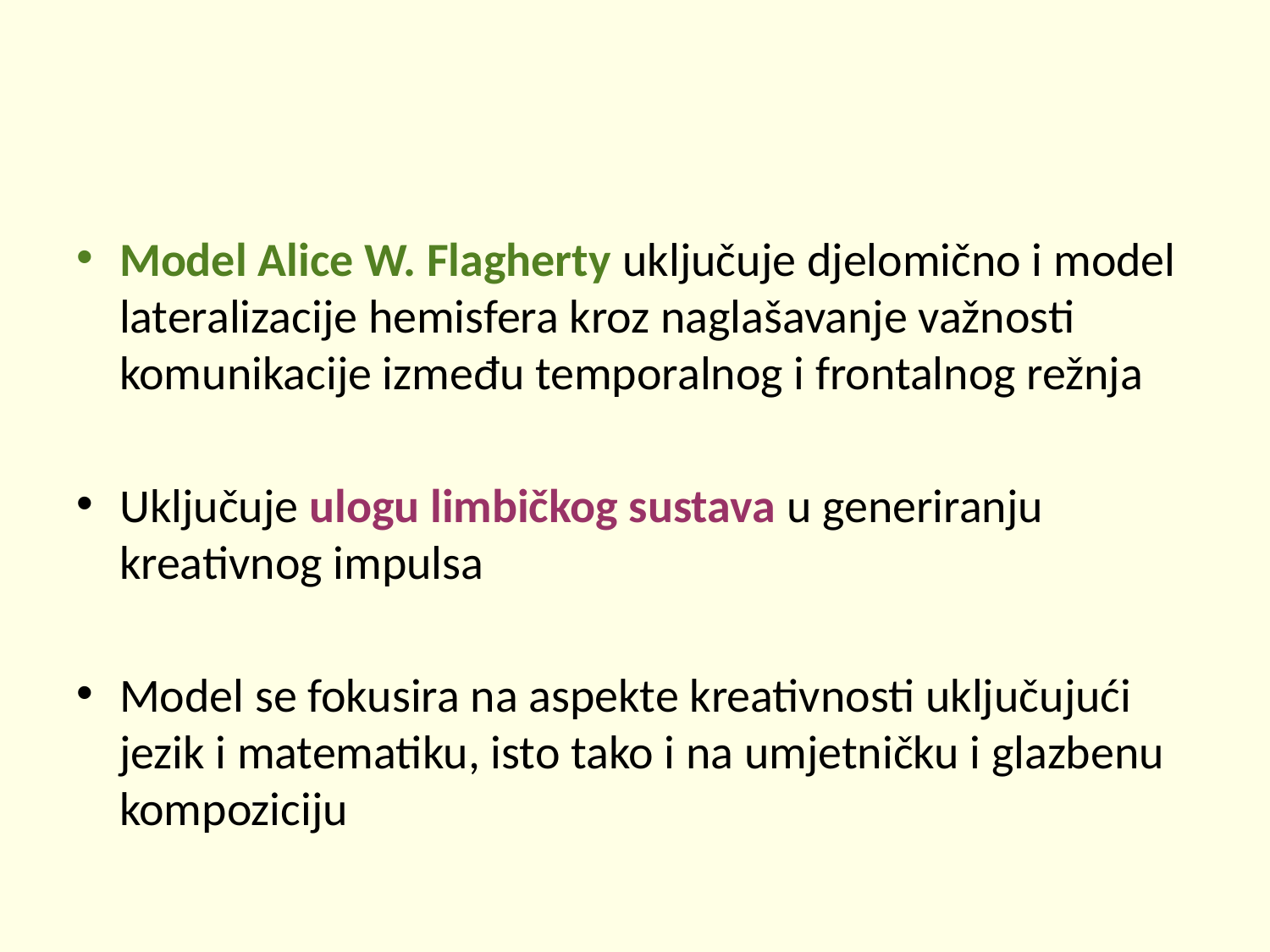

#
Model Alice W. Flagherty uključuje djelomično i model lateralizacije hemisfera kroz naglašavanje važnosti komunikacije između temporalnog i frontalnog režnja

Uključuje ulogu limbičkog sustava u generiranju kreativnog impulsa

Model se fokusira na aspekte kreativnosti uključujući jezik i matematiku, isto tako i na umjetničku i glazbenu kompoziciju